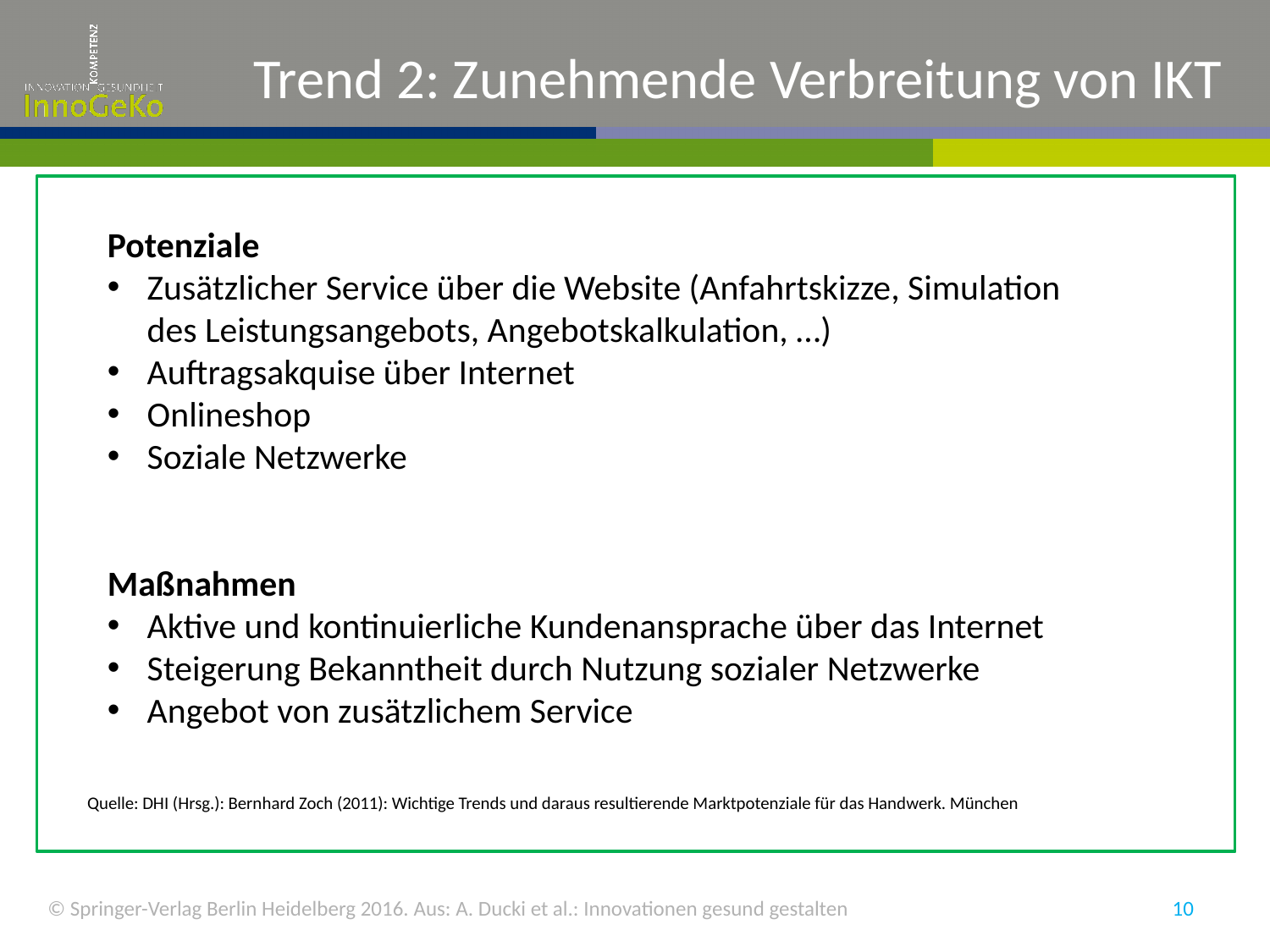

# Trend 2: Zunehmende Verbreitung von IKT
Potenziale
Zusätzlicher Service über die Website (Anfahrtskizze, Simulation des Leistungsangebots, Angebotskalkulation, …)
Auftragsakquise über Internet
Onlineshop
Soziale Netzwerke

Maßnahmen
Aktive und kontinuierliche Kundenansprache über das Internet
Steigerung Bekanntheit durch Nutzung sozialer Netzwerke
Angebot von zusätzlichem Service

Quelle: DHI (Hrsg.): Bernhard Zoch (2011): Wichtige Trends und daraus resultierende Marktpotenziale für das Handwerk. München

© Springer-Verlag Berlin Heidelberg 2016. Aus: A. Ducki et al.: Innovationen gesund gestalten

10